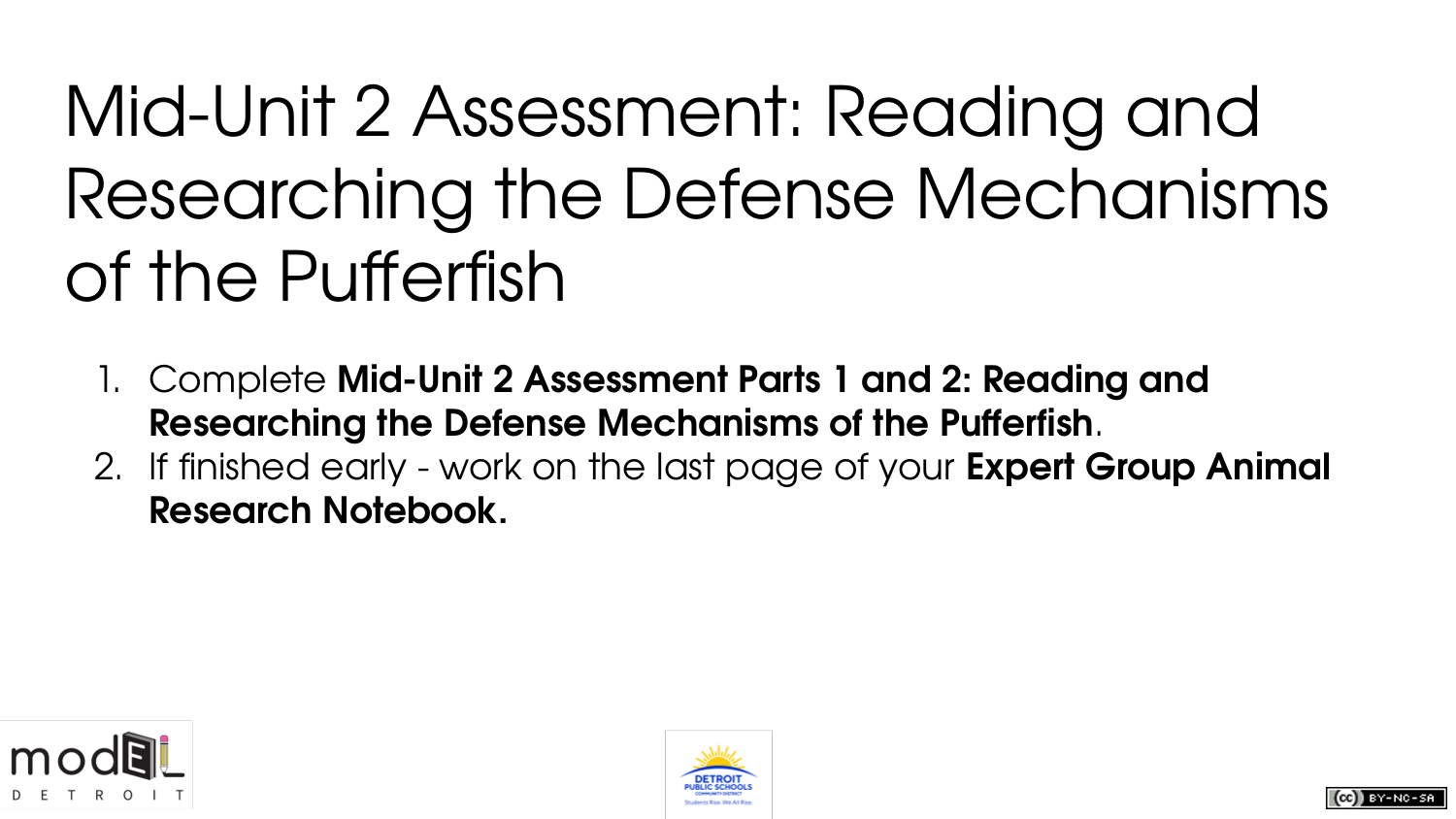

# Mid-Unit 2 Assessment: Reading and Researching the Defense Mechanisms of the Pufferfish
Complete Mid-Unit 2 Assessment Parts 1 and 2: Reading and Researching the Defense Mechanisms of the Pufferfish.
If finished early - work on the last page of your Expert Group Animal Research Notebook.